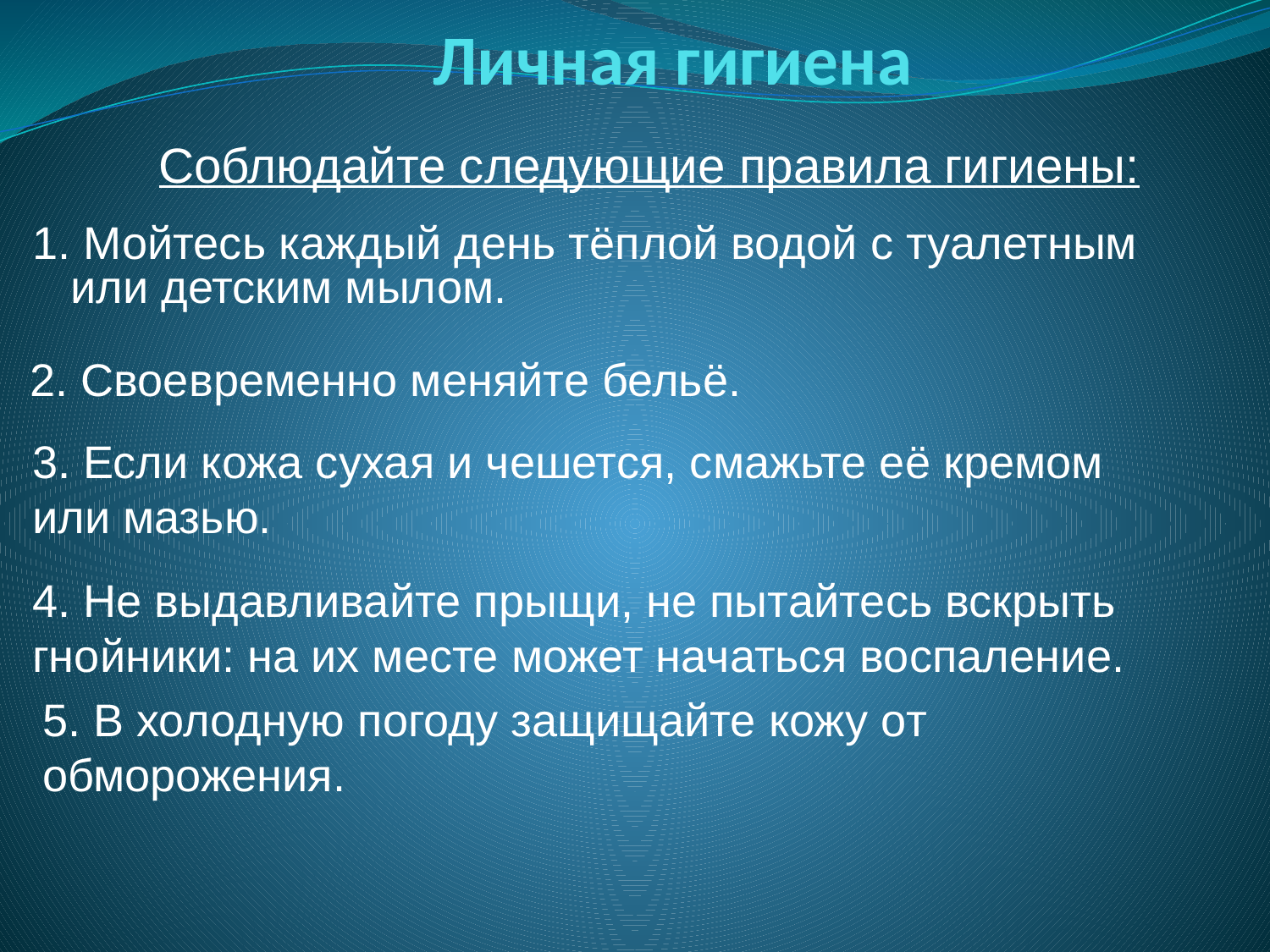

# Личная гигиена
Соблюдайте следующие правила гигиены:
1. Мойтесь каждый день тёплой водой с туалетным    или детским мылом.

2. Своевременно меняйте бельё.

3. Если кожа сухая и чешется, смажьте её кремом или мазью.

4. Не выдавливайте прыщи, не пытайтесь вскрыть гнойники: на их месте может начаться воспаление.
5. В холодную погоду защищайте кожу от обморожения.